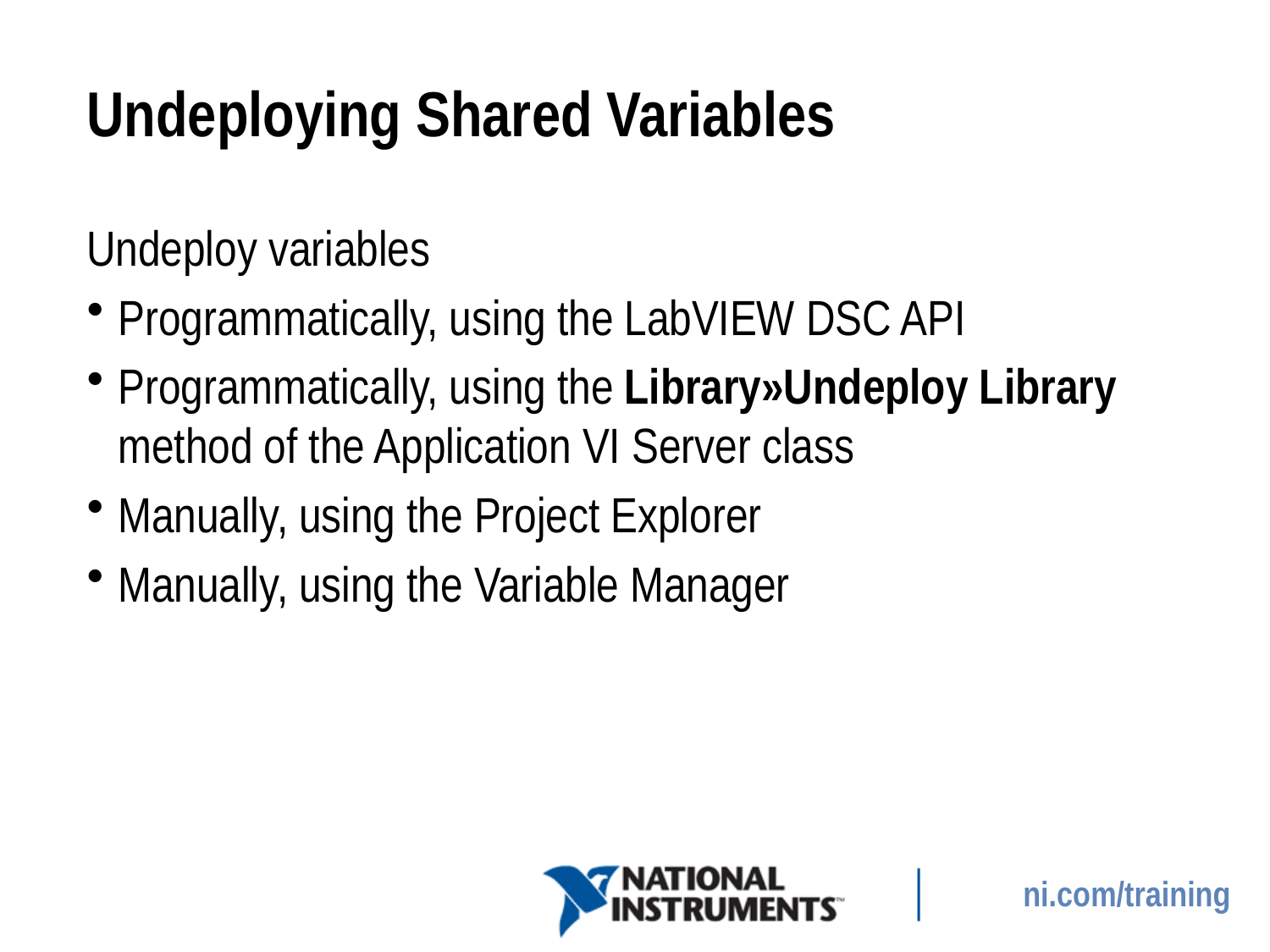

# Undeploying Shared Variables
Undeploy variables
Programmatically, using the LabVIEW DSC API
Programmatically, using the Library»Undeploy Library method of the Application VI Server class
Manually, using the Project Explorer
Manually, using the Variable Manager